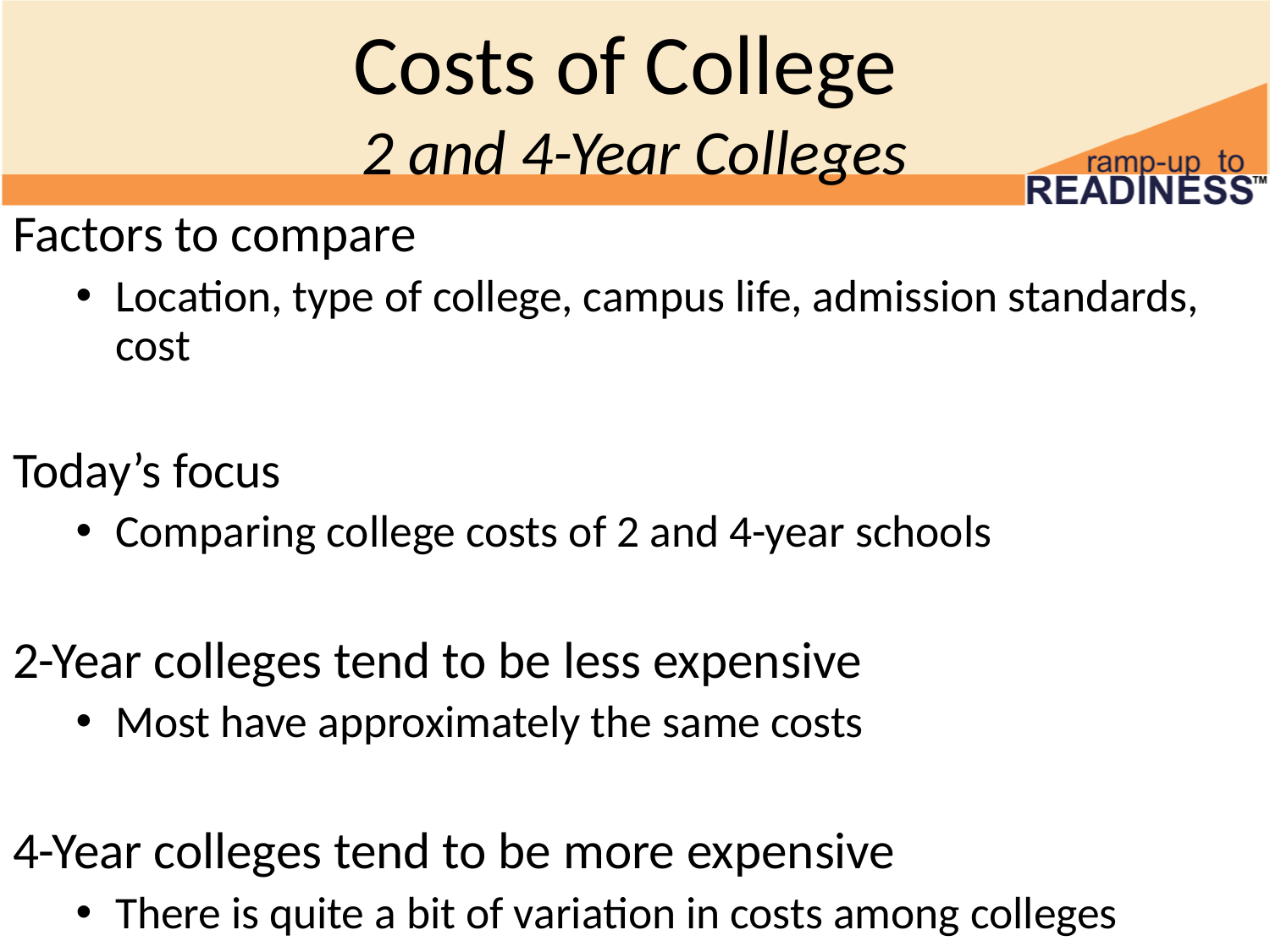

# Costs of College 2 and 4-Year Colleges
Factors to compare
Location, type of college, campus life, admission standards, cost

Today’s focus
Comparing college costs of 2 and 4-year schools

2-Year colleges tend to be less expensive
Most have approximately the same costs

4-Year colleges tend to be more expensive
There is quite a bit of variation in costs among colleges